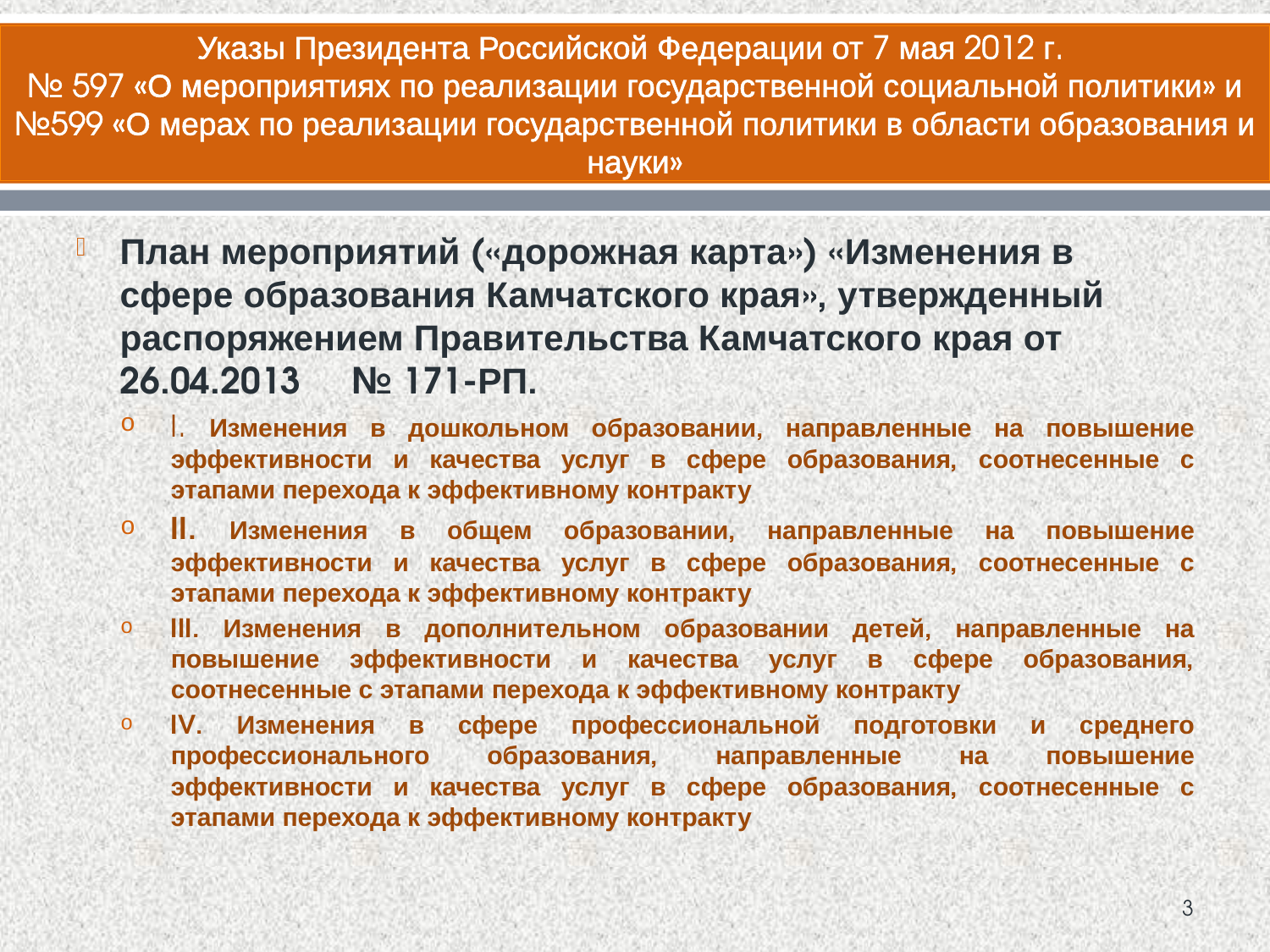

# Указы Президента Российской Федерации от 7 мая 2012 г. № 597 «О мероприятиях по реализации государственной социальной политики» и №599 «О мерах по реализации государственной политики в области образования и науки»
План мероприятий («дорожная карта») «Изменения в сфере образования Камчатского края», утвержденный распоряжением Правительства Камчатского края от 26.04.2013     № 171-РП.
I. Изменения в дошкольном образовании, направленные на повышение эффективности и качества услуг в сфере образования, соотнесенные с этапами перехода к эффективному контракту
II. Изменения в общем образовании, направленные на повышение эффективности и качества услуг в сфере образования, соотнесенные с этапами перехода к эффективному контракту
III. Изменения в дополнительном образовании детей, направленные на повышение эффективности и качества услуг в сфере образования, соотнесенные с этапами перехода к эффективному контракту
IV. Изменения в сфере профессиональной подготовки и среднего профессионального образования, направленные на повышение эффективности и качества услуг в сфере образования, соотнесенные с этапами перехода к эффективному контракту

3